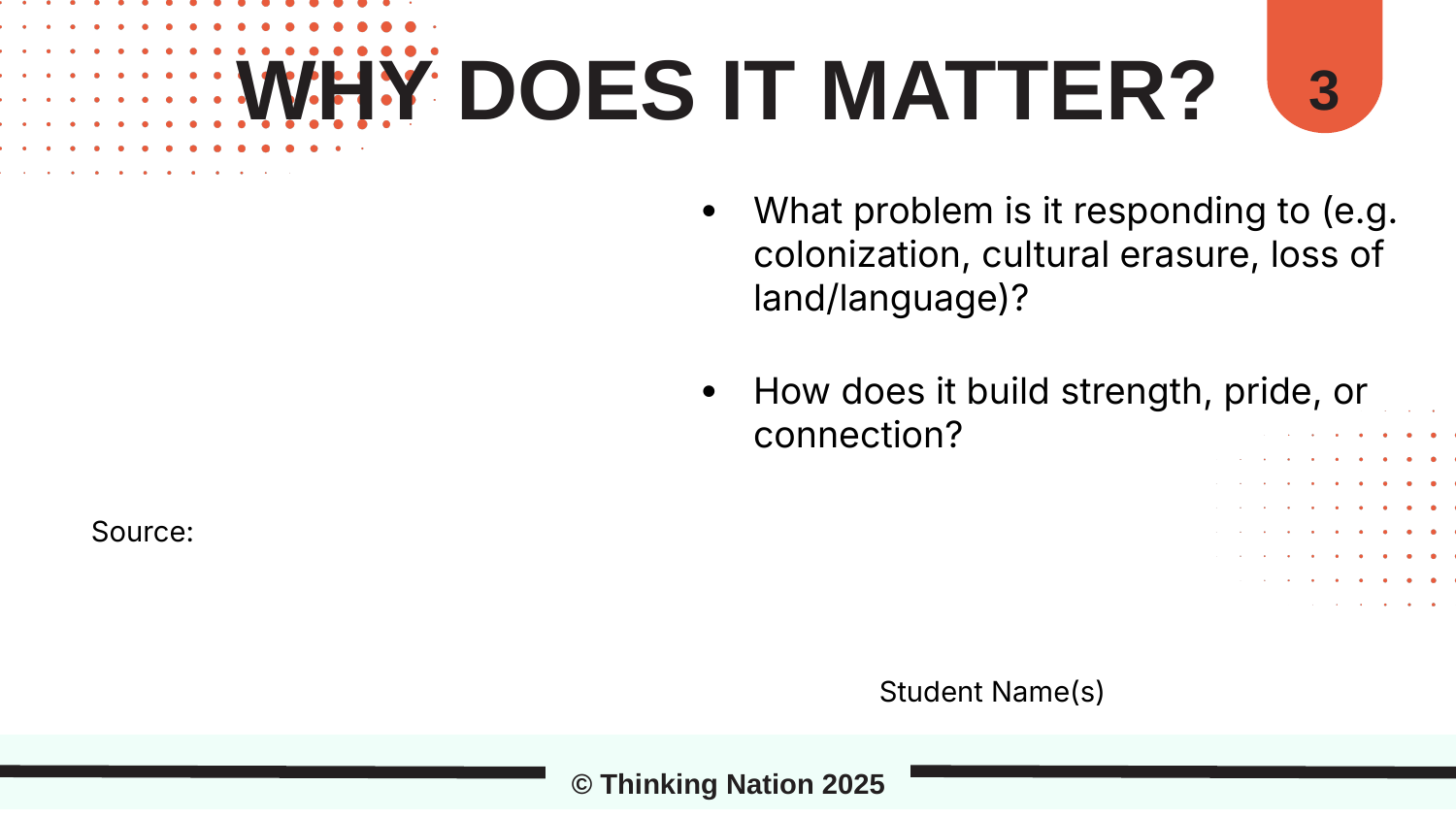

3
WHY DOES IT MATTER?
What problem is it responding to (e.g. colonization, cultural erasure, loss of land/language)?
How does it build strength, pride, or connection?

Source:
Student Name(s)

© Thinking Nation 2025